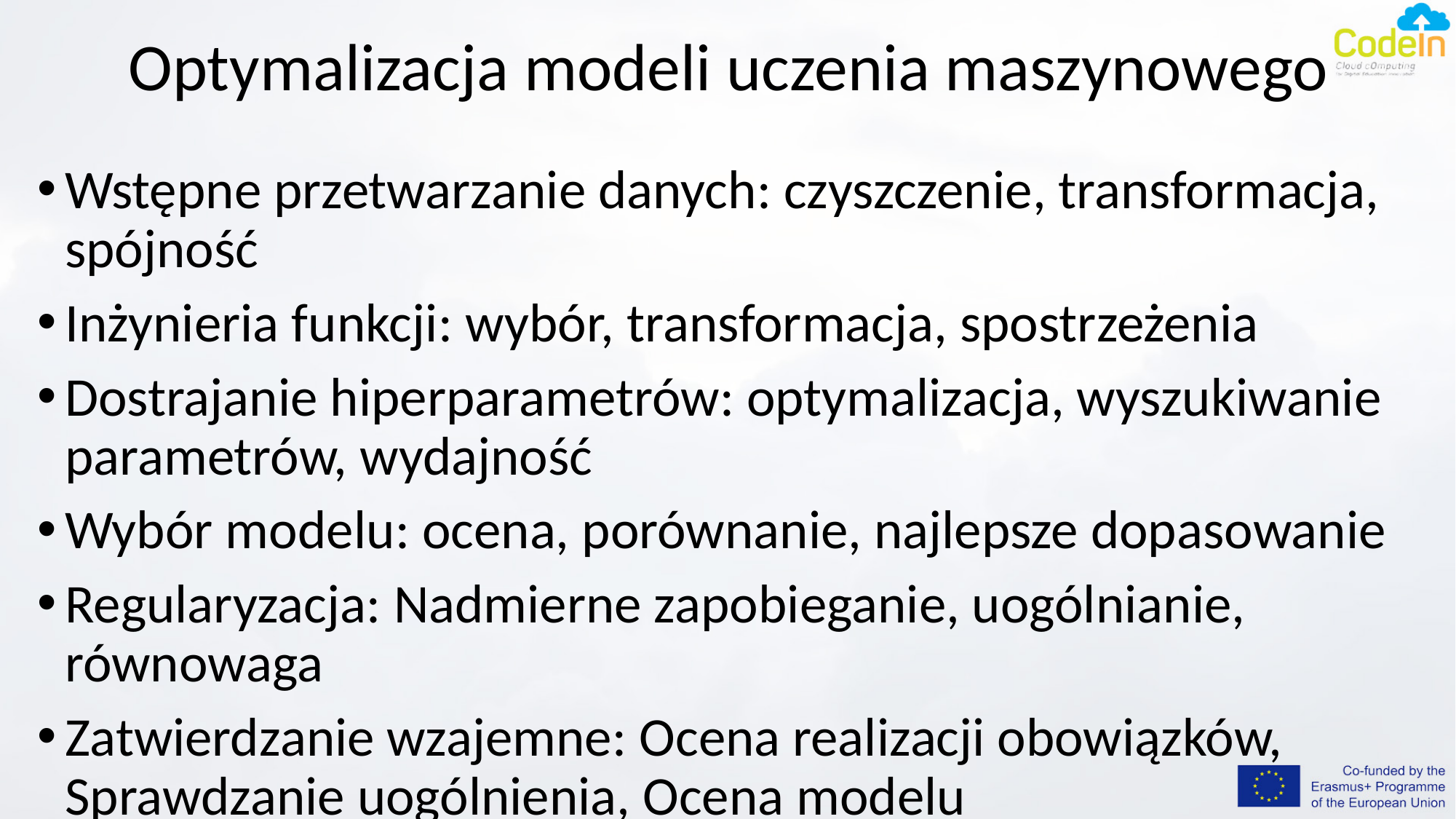

# Optymalizacja modeli uczenia maszynowego
Wstępne przetwarzanie danych: czyszczenie, transformacja, spójność
Inżynieria funkcji: wybór, transformacja, spostrzeżenia
Dostrajanie hiperparametrów: optymalizacja, wyszukiwanie parametrów, wydajność
Wybór modelu: ocena, porównanie, najlepsze dopasowanie
Regularyzacja: Nadmierne zapobieganie, uogólnianie, równowaga
Zatwierdzanie wzajemne: Ocena realizacji obowiązków, Sprawdzanie uogólnienia, Ocena modelu